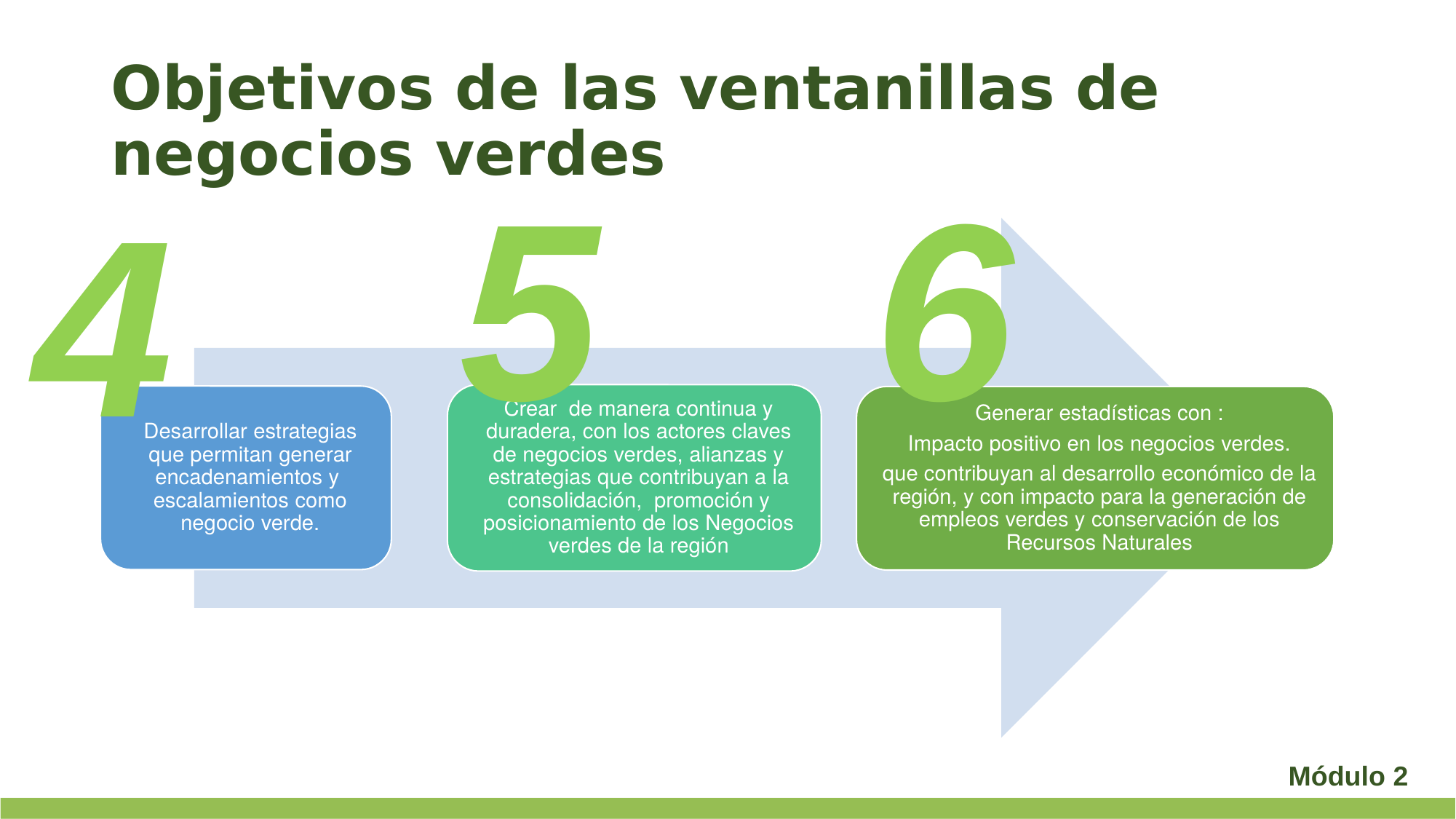

# Objetivos de las ventanillas de negocios verdes
 5

 6

 4

Desarrollar estrategias que permitan generar encadenamientos y  escalamientos como negocio verde.
Crear  de manera continua y duradera, con los actores claves de negocios verdes, alianzas y estrategias que contribuyan a la consolidación,  promoción y posicionamiento de los Negocios verdes de la región
Generar estadísticas con :
 Impacto positivo en los negocios verdes.
que contribuyan al desarrollo económico de la región, y con impacto para la generación de empleos verdes y conservación de los Recursos Naturales
Módulo 2